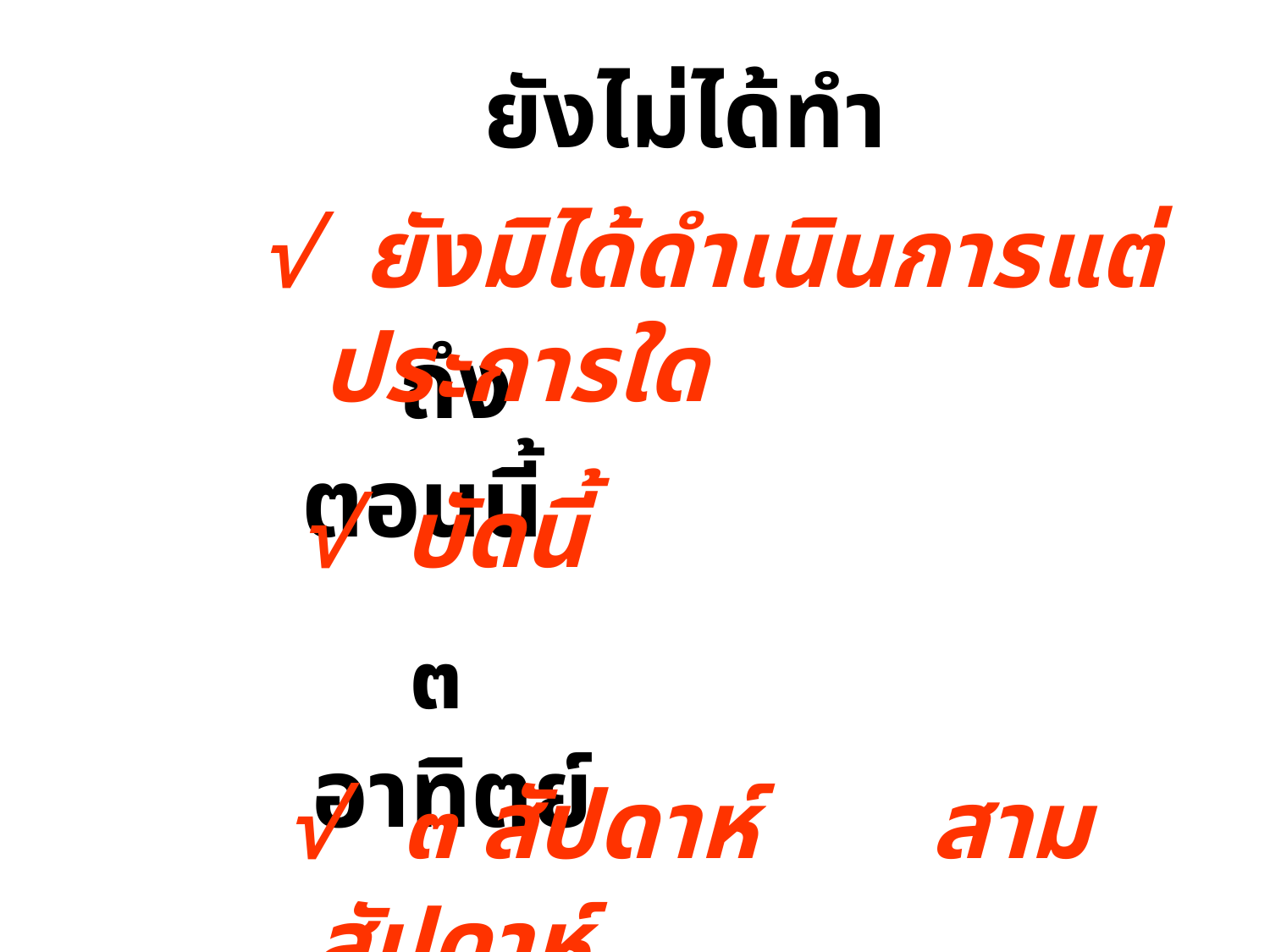

ยังไม่ได้ทำ
 √  ยังมิได้ดำเนินการแต่ประการใด
      ถึงตอนนี้
     √  บัดนี้
      ๓ อาทิตย์
  √  ๓ สัปดาห์       สามสัปดาห์